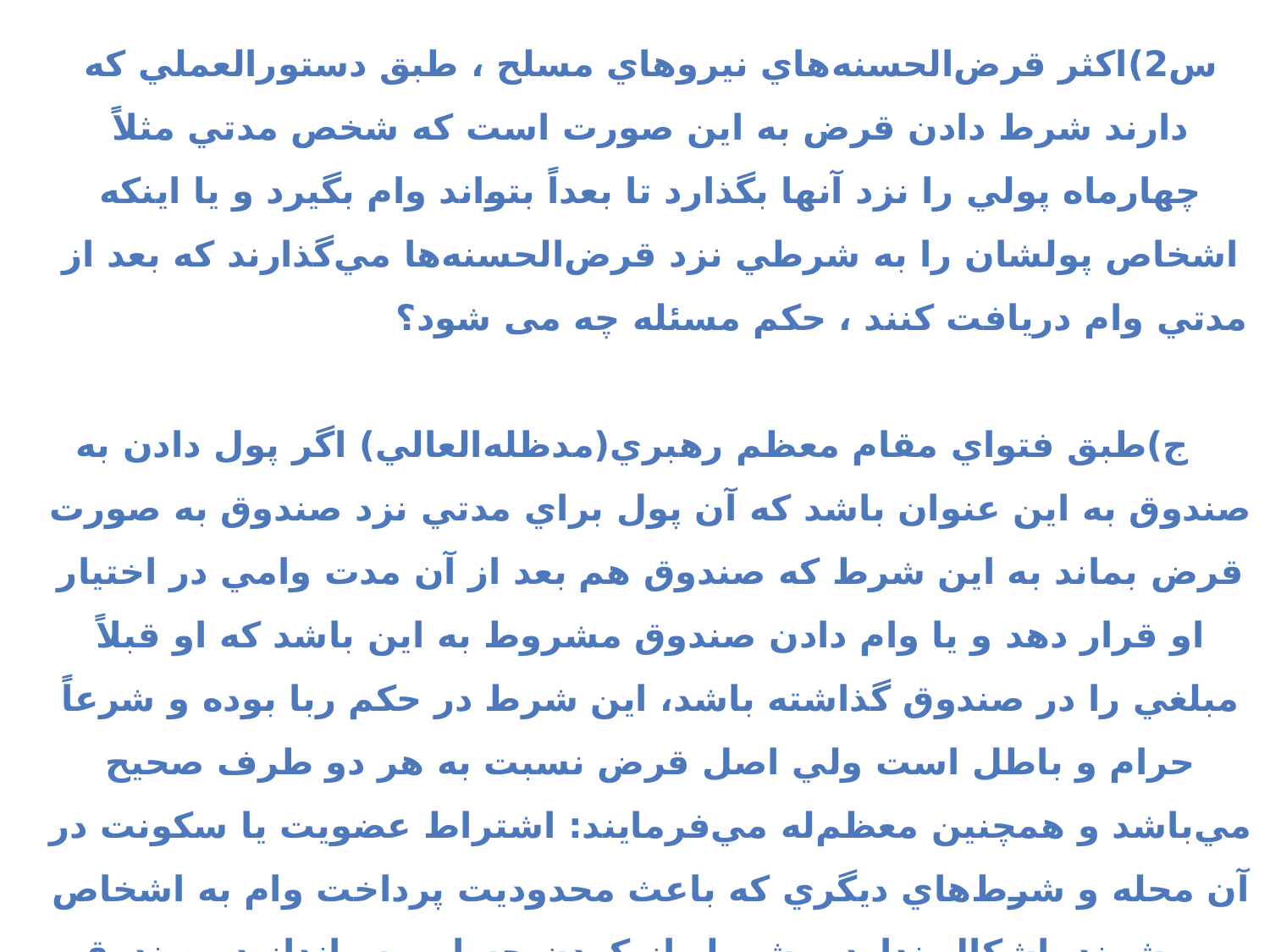

س2)اكثر قرض‌الحسنه‌هاي نيروهاي مسلح ، طبق دستورالعملي كه دارند شرط دادن قرض به اين صورت است كه شخص مدتي مثلاً چهارماه پولي را نزد آنها بگذارد تا بعداً بتواند وام بگيرد و يا اينكه اشخاص پولشان را به شرطي نزد قرض‌الحسنه‌ها مي‌گذارند كه بعد از مدتي وام دريافت كنند ، حكم مسئله چه می شود؟
   ج)طبق فتواي مقام معظم رهبري(مدظله‌العالي) اگر پول دادن به صندوق به اين عنوان باشد كه آن پول براي مدتي نزد صندوق به صورت قرض بماند به اين شرط كه صندوق هم بعد از آن مدت وامي در اختيار او قرار دهد و يا وام دادن صندوق مشروط به اين باشد كه او قبلاً مبلغي را در صندوق گذاشته باشد، اين شرط در حكم ربا بوده و شرعاً حرام و باطل است ولي اصل قرض نسبت به هر دو طرف صحيح مي‌باشد و همچنين معظم‌له مي‌فرمايند:‌ اشتراط عضويت يا سكونت در آن محله و شرط‌هاي ديگري كه باعث محدوديت پرداخت وام به اشخاص مي‌شوند، اشكال ندارد و شرط باز كردن حساب پس‌انداز در صندوق هم اگر به اين امر برگردد كه اعطاي وام اختصاص به آن اشخاص پيدا كند، بدون اشكال است ولي اگر به اين برگردد كه وام گرفتن از صندوق در آينده مشروط است به اينكه متقاضي وام قبلاً مبلغي پول در بانك گذاشته باشد، اين شرط منفعت حكمي در قرض است كه باطل مي‌باشد.( اجوبه الاستفتائات - پاسخ سؤال 1787)